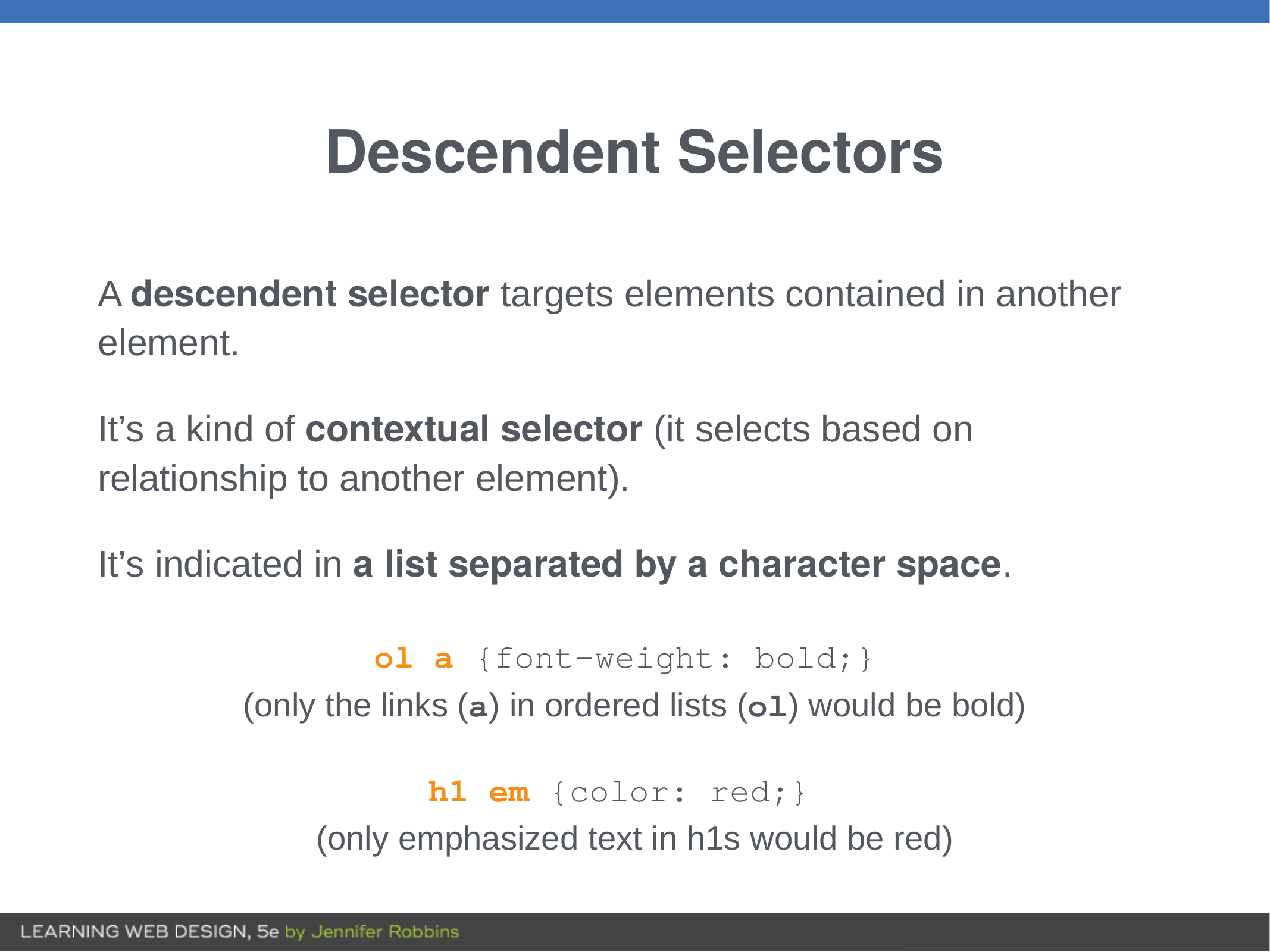

# Descendent Selectors
A descendent selector targets elements contained in another element.
It’s a kind of contextual selector (it selects based on relationship to another element).
It’s indicated in a list separated by a character space.
ol a {font-weight: bold;}
(only the links (a) in ordered lists (ol) would be bold)
 h1 em {color: red;}
(only emphasized text in h1s would be red)